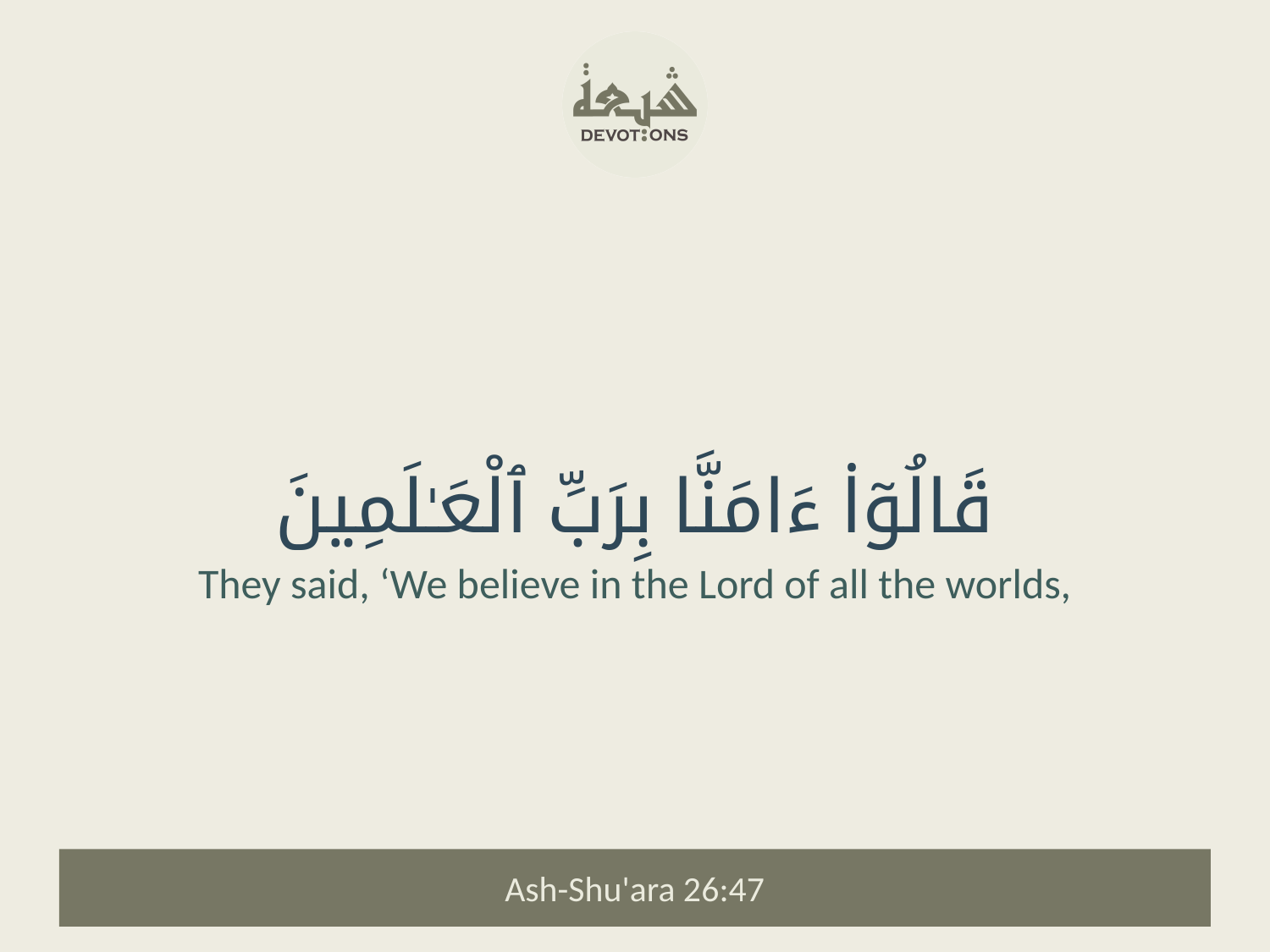

قَالُوٓا۟ ءَامَنَّا بِرَبِّ ٱلْعَـٰلَمِينَ
They said, ‘We believe in the Lord of all the worlds,
Ash-Shu'ara 26:47